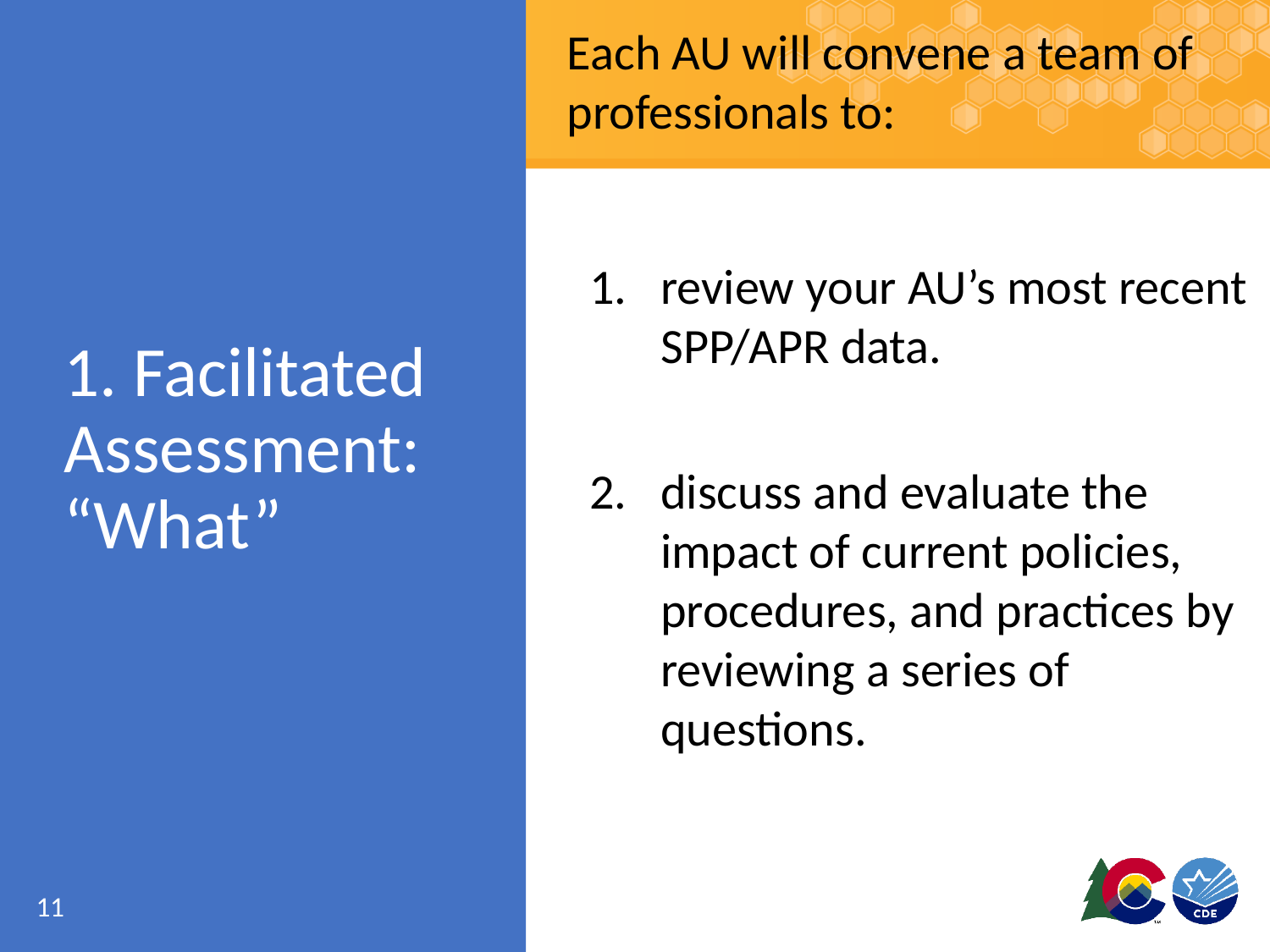

Each AU will convene a team of professionals to:

review your AU’s most recent SPP/APR data.

discuss and evaluate the impact of current policies, procedures, and practices by reviewing a series of questions.

# 1. Facilitated Assessment: “What”
11